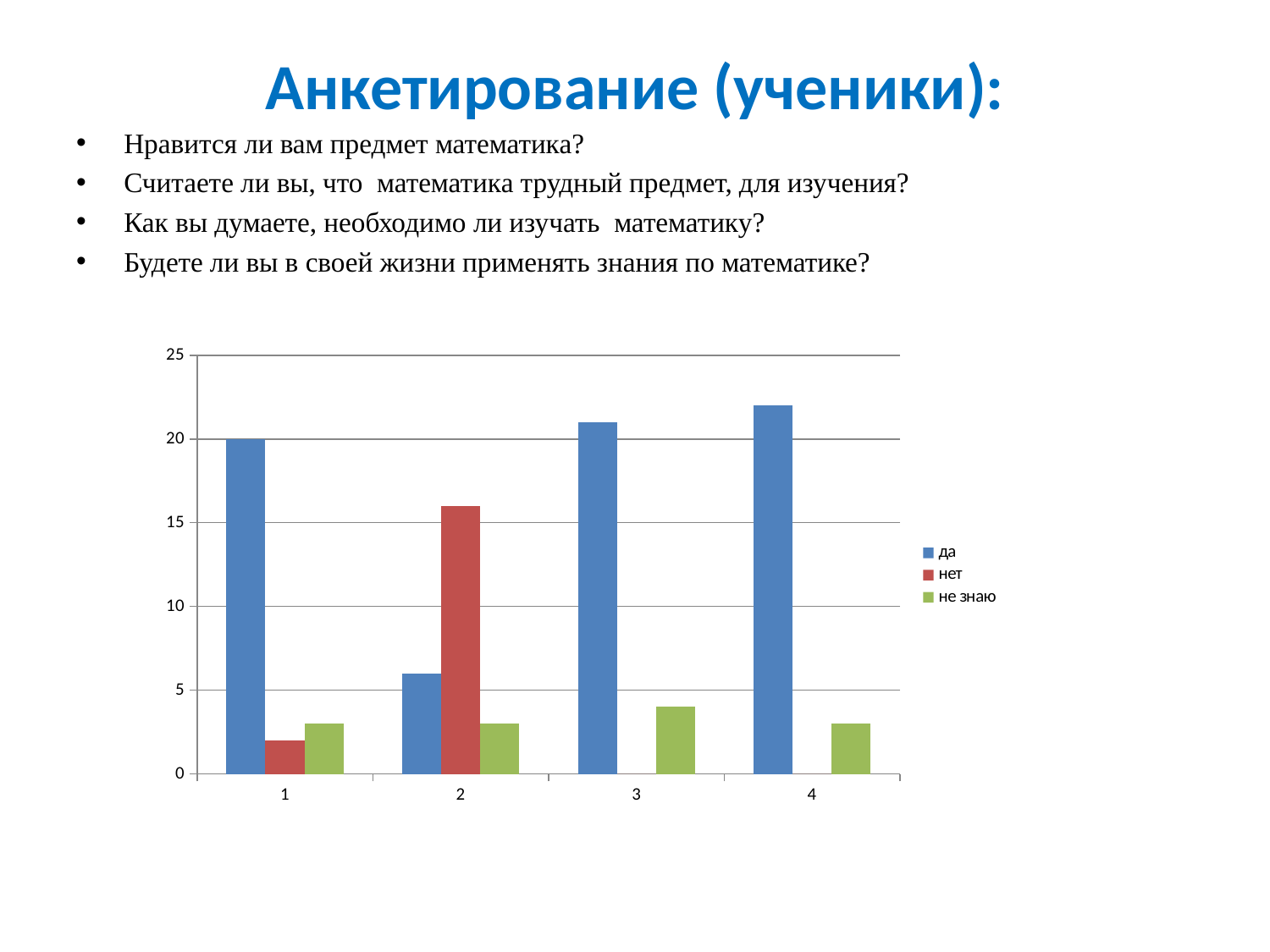

# Анкетирование (ученики):
Нравится ли вам предмет математика?
Считаете ли вы, что  математика трудный предмет, для изучения?
Как вы думаете, необходимо ли изучать  математику?
Будете ли вы в своей жизни применять знания по математике?

### Chart

| Category | да | нет | не знаю |
|---|---|---|---|
| 1 | 20.0 | 2.0 | 3.0 |
| 2 | 6.0 | 16.0 | 3.0 |
| 3 | 21.0 | 0.0 | 4.0 |
| 4 | 22.0 | 0.0 | 3.0 |